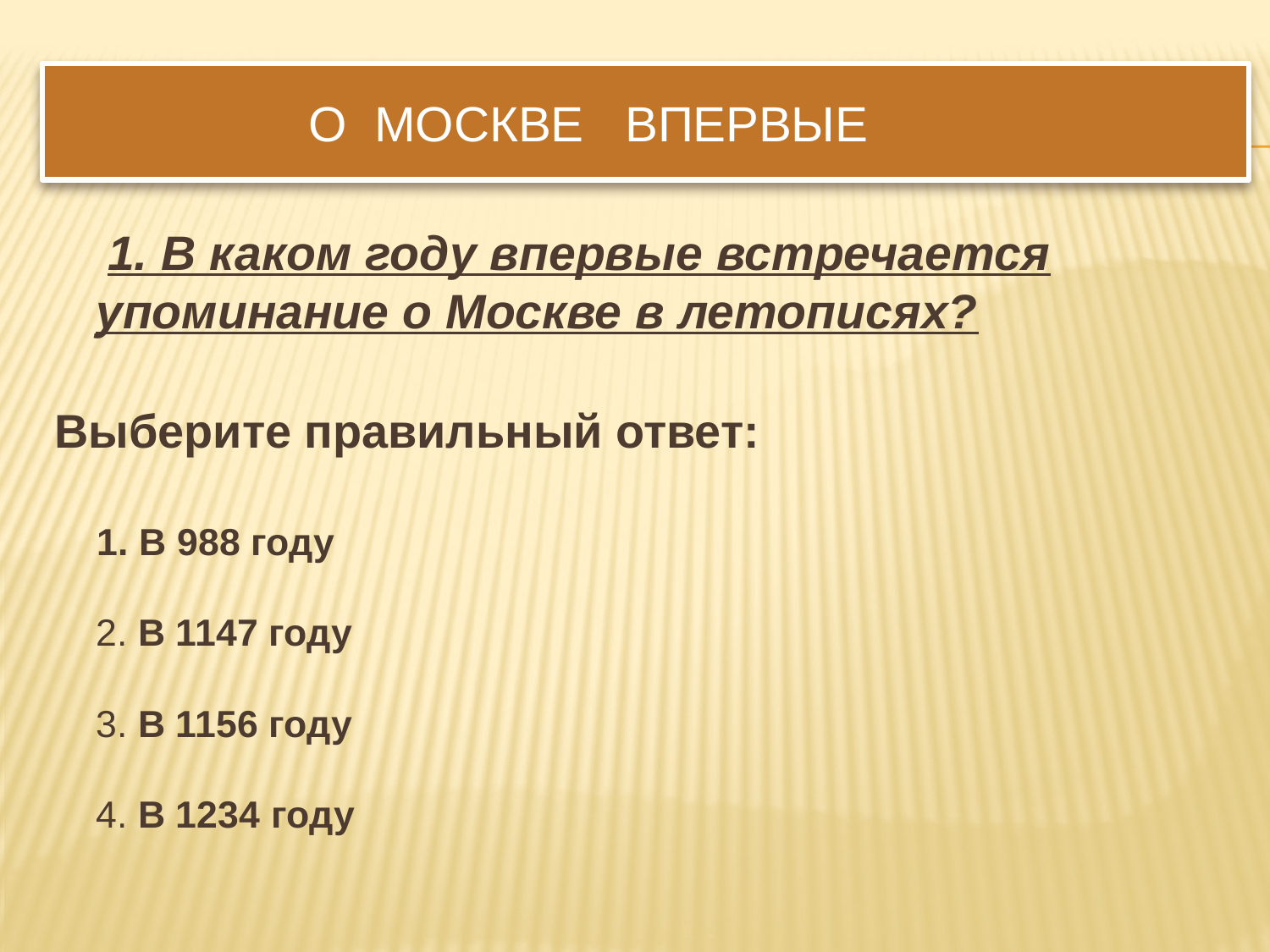

# О  москве   впервые
     1. В каком году впервые встречается упоминание о Москве в летописях?

Выберите правильный ответ:

    1. В 988 году
2. В 1147 году
3. В 1156 году
4. В 1234 году